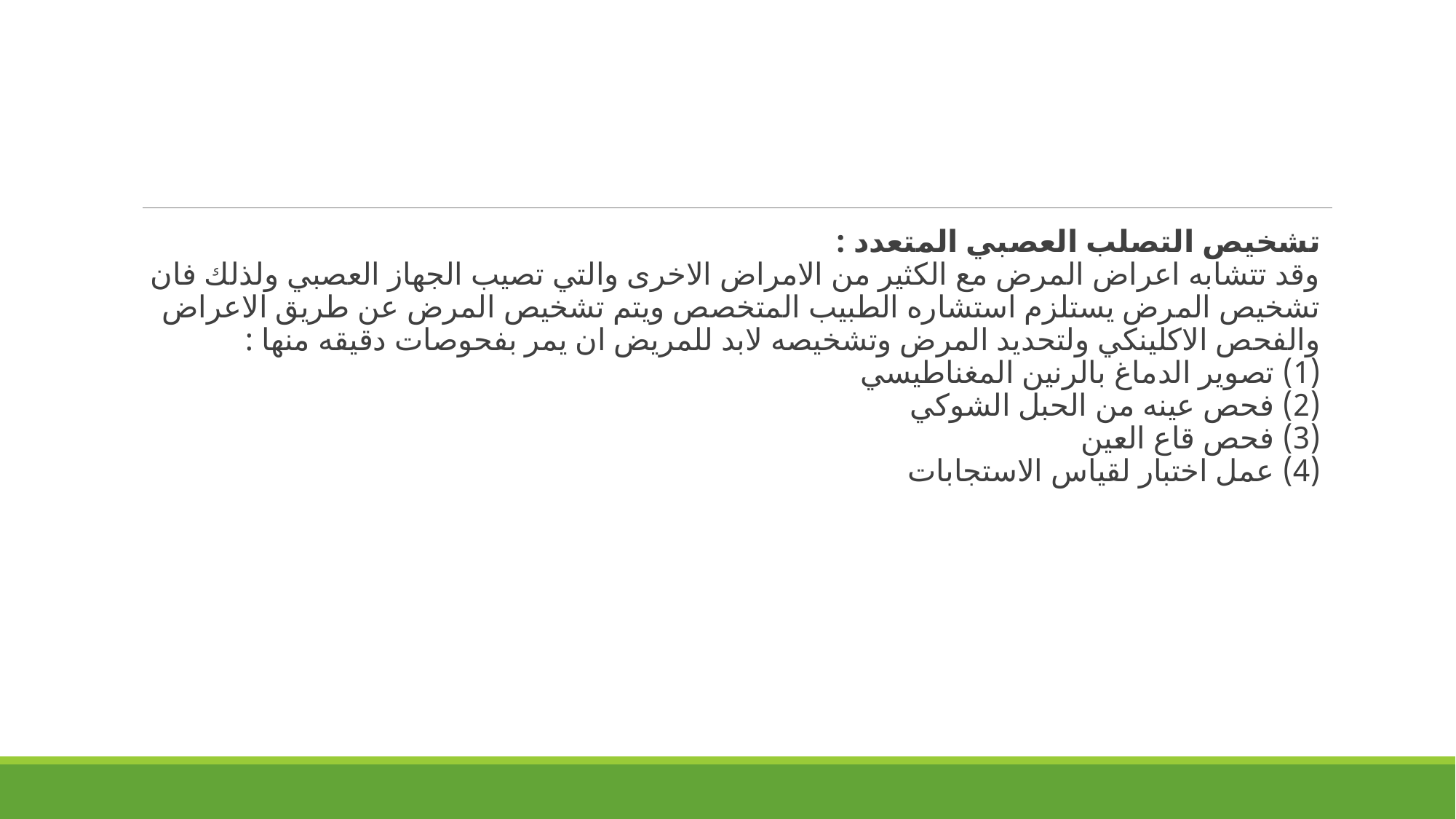

#
تشخيص التصلب العصبي المتعدد :
وقد تتشابه اعراض المرض مع الكثير من الامراض الاخرى والتي تصيب الجهاز العصبي ولذلك فان تشخيص المرض يستلزم استشاره الطبيب المتخصص ويتم تشخيص المرض عن طريق الاعراض والفحص الاكلينكي ولتحديد المرض وتشخيصه لابد للمريض ان يمر بفحوصات دقيقه منها :
(1) تصوير الدماغ بالرنين المغناطيسي
(2) فحص عينه من الحبل الشوكي
(3) فحص قاع العين
(4) عمل اختبار لقياس الاستجابات